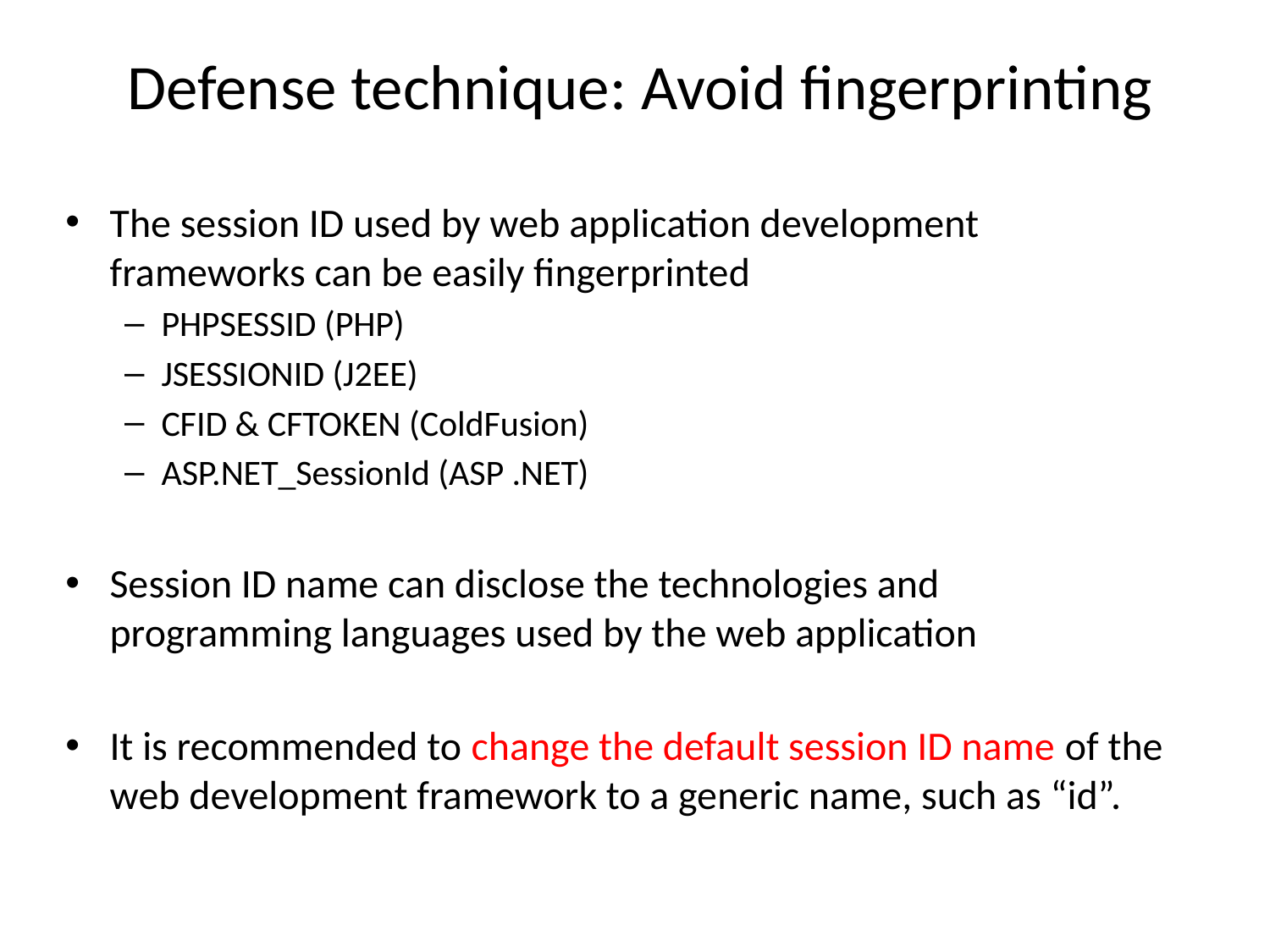

# Defense technique: Avoid fingerprinting
The session ID used by web application development frameworks can be easily fingerprinted
PHPSESSID (PHP)
JSESSIONID (J2EE)
CFID & CFTOKEN (ColdFusion)
ASP.NET_SessionId (ASP .NET)

Session ID name can disclose the technologies and programming languages used by the web application

It is recommended to change the default session ID name of the web development framework to a generic name, such as “id”.